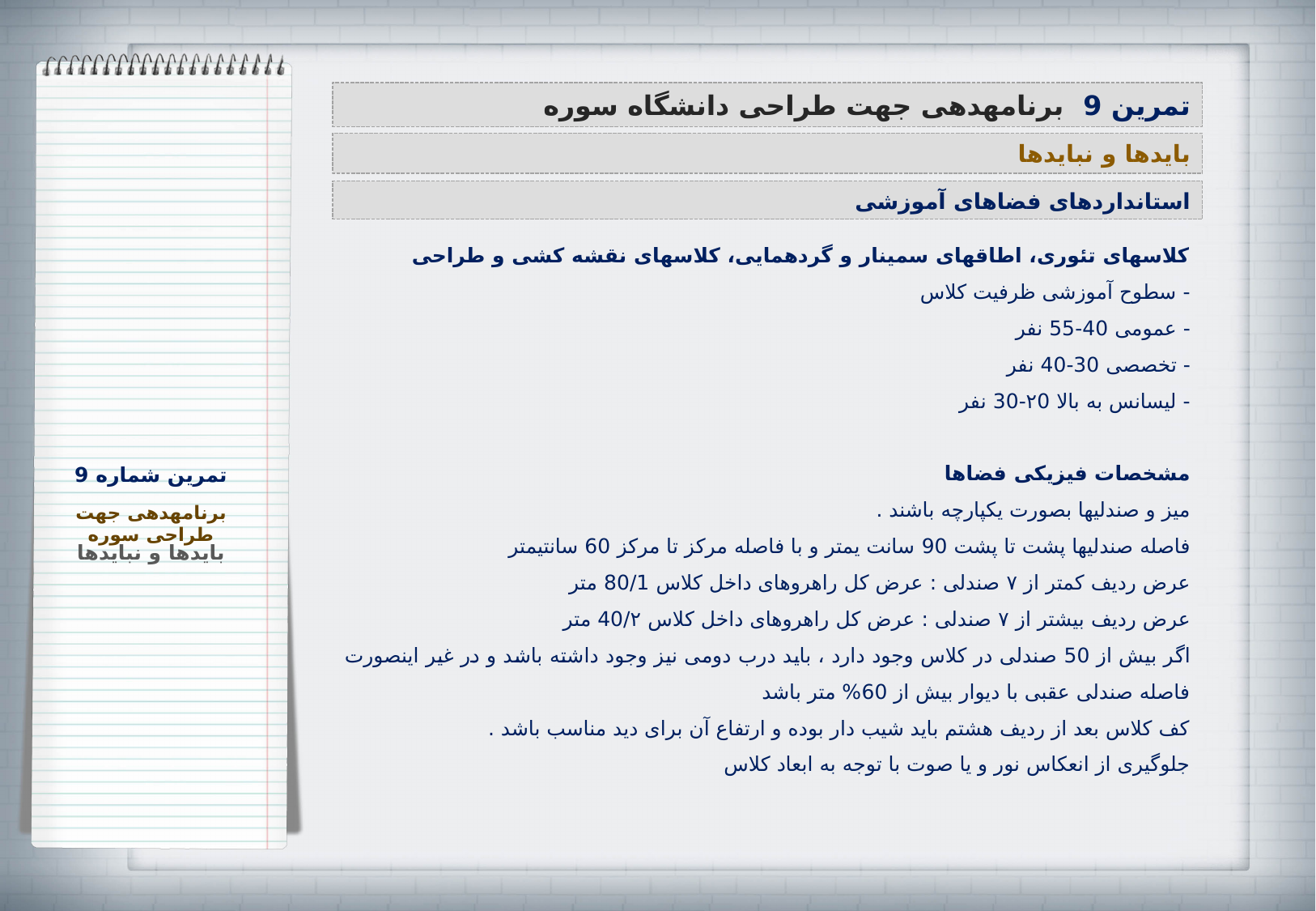

تمرین 9  برنامه‏دهی جهت طراحی دانشگاه سوره
بایدها و نبایدها
استانداردهای فضاهای آموزشی
کلاسهای تئوری، اطاق‏های سمینار و گردهمایی، کلاسهای نقشه کشی و طراحی
- سطوح آموزشی ظرفیت کلاس
- عمومی 40-55 نفر
- تخصصی 30-40 نفر
- لیسانس به بالا ۲0-30 نفر

مشخصات فیزیکی فضاها
میز و صندلیها بصورت یکپارچه باشند .
فاصله صندلیها پشت تا پشت 90 سانت یمتر و با فاصله مرکز تا مرکز 60 سانتیمتر
عرض ردیف کمتر از ۷ صندلی : عرض کل راهروهای داخل کلاس 80/1 متر
عرض ردیف بیشتر از ۷ صندلی : عرض کل راهروهای داخل کلاس 40/۲ متر
اگر بیش از 50 صندلی در کلاس وجود دارد ، باید درب دومی نیز وجود داشته باشد و در غیر اینصورت فاصله صندلی عقبی با دیوار بیش از 60% متر باشد
کف کلاس بعد از ردیف هشتم باید شیب دار بوده و ارتفاع آن برای دید مناسب باشد .
جلوگیری از انعکاس نور و یا صوت با توجه به ابعاد کلاس
تمرین شماره 9
برنامه‏دهی جهت طراحی سوره
بایدها و نبایدها